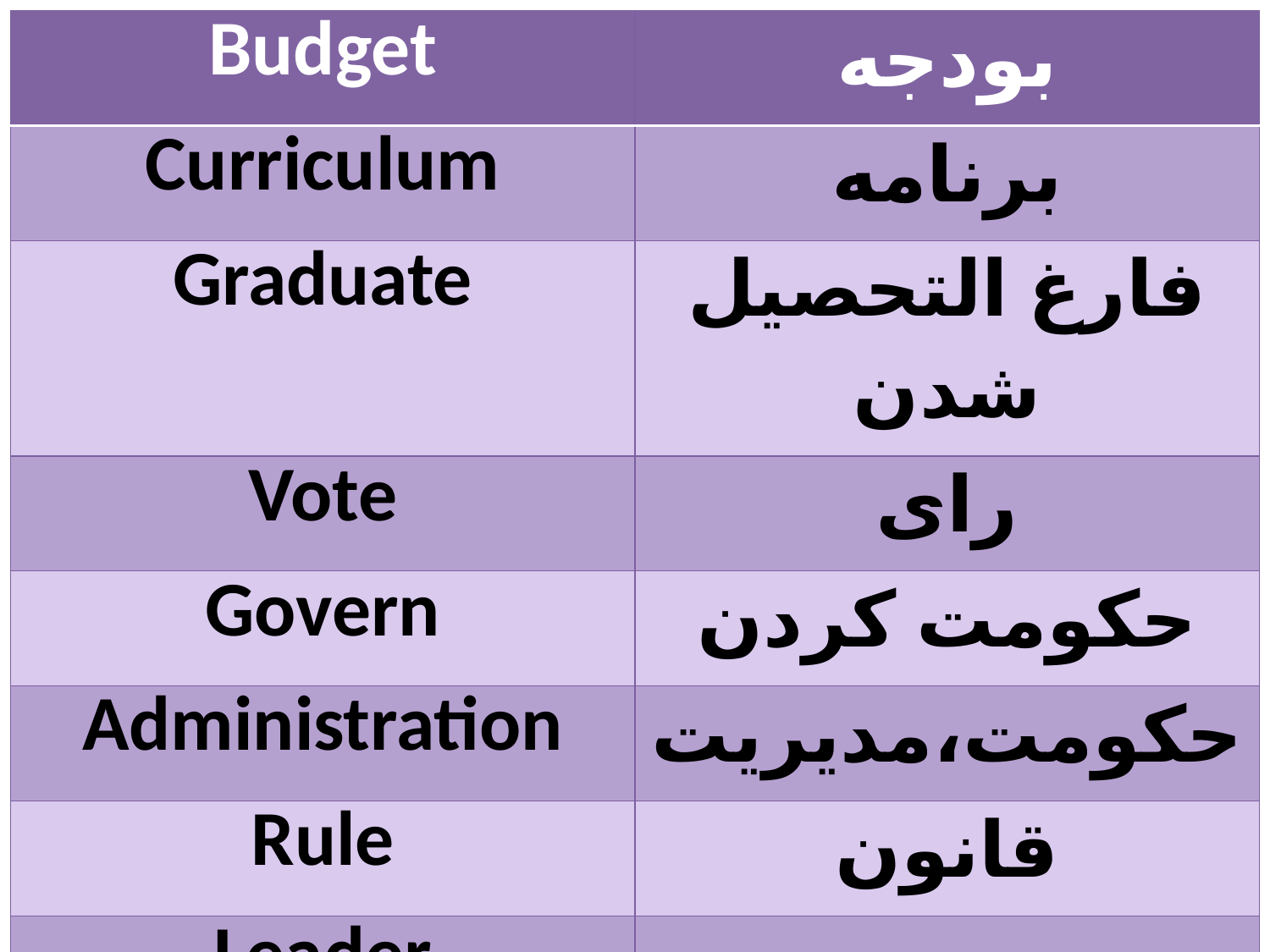

| Budget | بودجه |
| --- | --- |
| Curriculum | برنامه |
| Graduate | فارغ التحصیل شدن |
| Vote | رای |
| Govern | حکومت کردن |
| Administration | حکومت،مدیریت |
| Rule | قانون |
| Leader | رهبر |